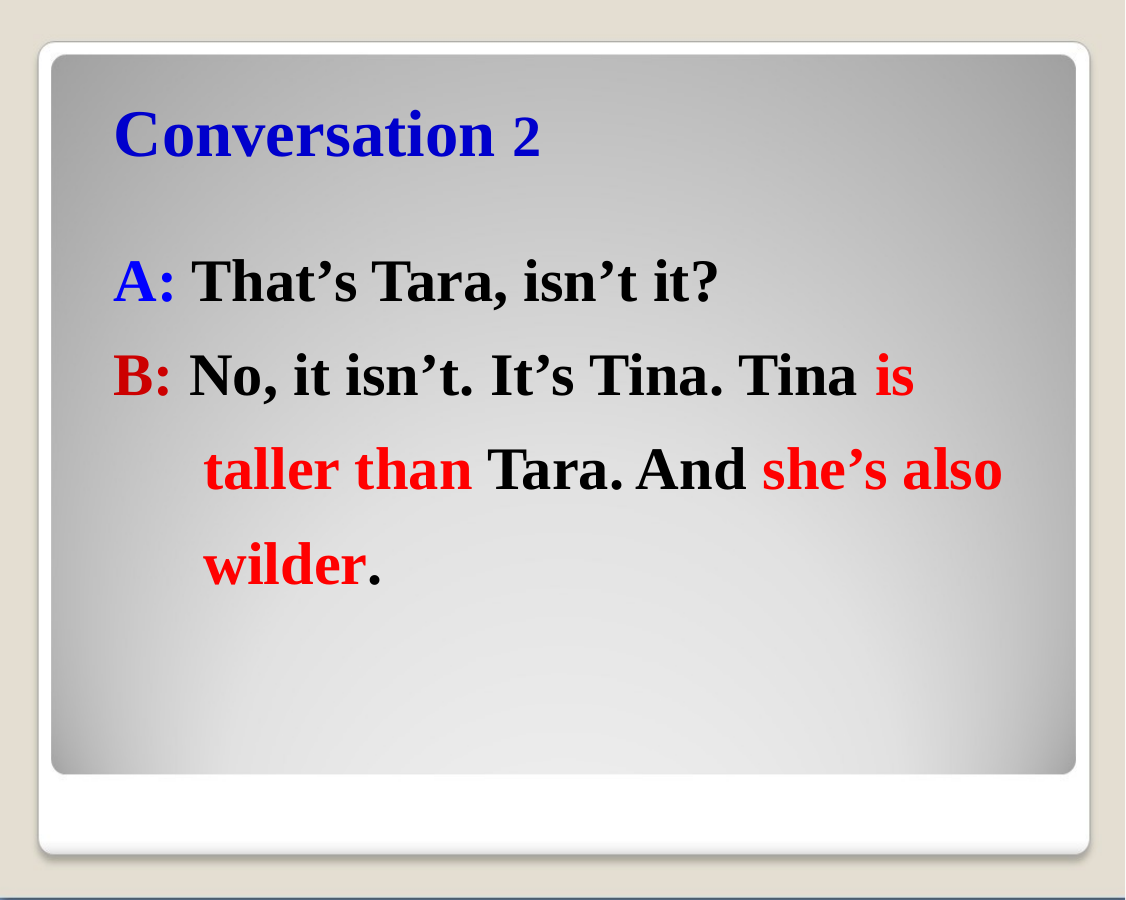

Conversation 2
A: That’s Tara, isn’t it?
B: No, it isn’t. It’s Tina. Tina is taller than Tara. And she’s also wilder.